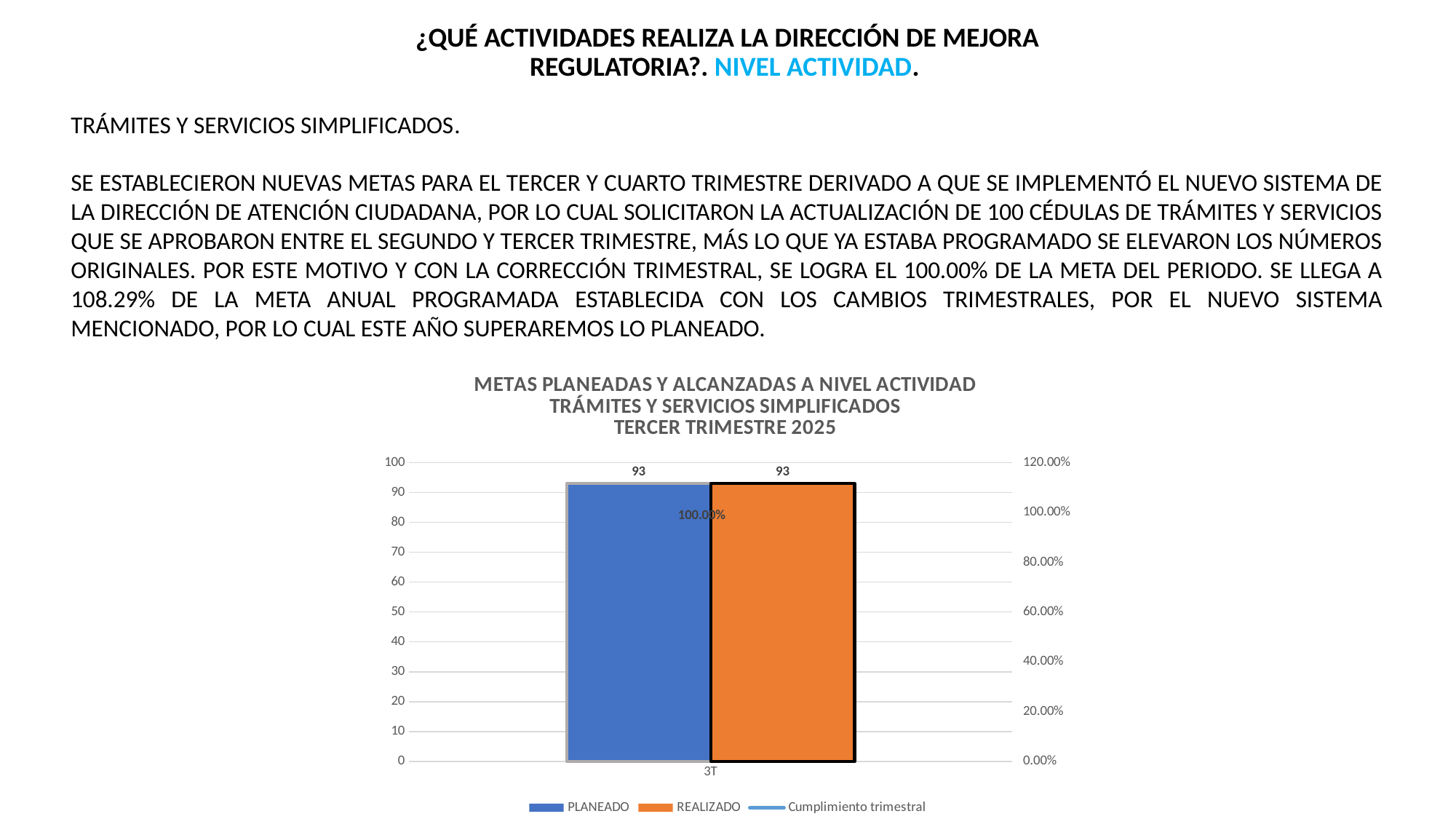

¿QUÉ ACTIVIDADES REALIZA LA DIRECCIÓN DE MEJORA REGULATORIA?. NIVEL ACTIVIDAD.
TRÁMITES Y SERVICIOS SIMPLIFICADOS.

SE ESTABLECIERON NUEVAS METAS PARA EL TERCER Y CUARTO TRIMESTRE DERIVADO A QUE SE IMPLEMENTÓ EL NUEVO SISTEMA DE LA DIRECCIÓN DE ATENCIÓN CIUDADANA, POR LO CUAL SOLICITARON LA ACTUALIZACIÓN DE 100 CÉDULAS DE TRÁMITES Y SERVICIOS QUE SE APROBARON ENTRE EL SEGUNDO Y TERCER TRIMESTRE, MÁS LO QUE YA ESTABA PROGRAMADO SE ELEVARON LOS NÚMEROS ORIGINALES. POR ESTE MOTIVO Y CON LA CORRECCIÓN TRIMESTRAL, SE LOGRA EL 100.00% DE LA META DEL PERIODO. SE LLEGA A 108.29% DE LA META ANUAL PROGRAMADA ESTABLECIDA CON LOS CAMBIOS TRIMESTRALES, POR EL NUEVO SISTEMA MENCIONADO, POR LO CUAL ESTE AÑO SUPERAREMOS LO PLANEADO.

### Chart: METAS PLANEADAS Y ALCANZADAS A NIVEL ACTIVIDAD
TRÁMITES Y SERVICIOS SIMPLIFICADOS
TERCER TRIMESTRE 2025

| Category | PLANEADO | REALIZADO | Cumplimiento trimestral |
|---|---|---|---|
| 3T | 93.0 | 93.0 | 1.0 |